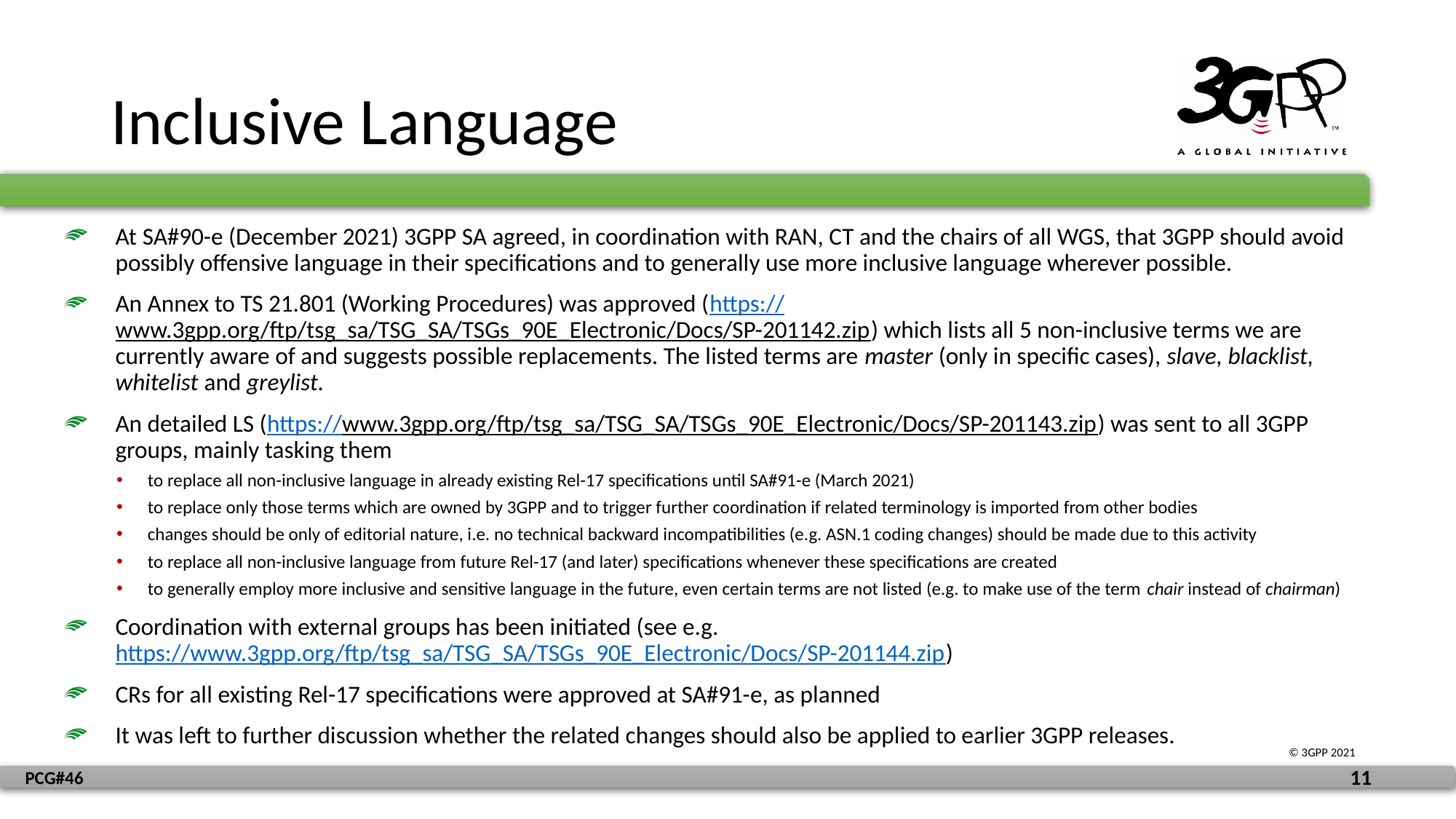

# Inclusive Language
At SA#90-e (December 2021) 3GPP SA agreed, in coordination with RAN, CT and the chairs of all WGS, that 3GPP should avoid possibly offensive language in their specifications and to generally use more inclusive language wherever possible.
An Annex to TS 21.801 (Working Procedures) was approved (https://www.3gpp.org/ftp/tsg_sa/TSG_SA/TSGs_90E_Electronic/Docs/SP-201142.zip) which lists all 5 non-inclusive terms we are currently aware of and suggests possible replacements. The listed terms are master (only in specific cases), slave, blacklist, whitelist and greylist.
An detailed LS (https://www.3gpp.org/ftp/tsg_sa/TSG_SA/TSGs_90E_Electronic/Docs/SP-201143.zip) was sent to all 3GPP groups, mainly tasking them
to replace all non-inclusive language in already existing Rel-17 specifications until SA#91-e (March 2021)
to replace only those terms which are owned by 3GPP and to trigger further coordination if related terminology is imported from other bodies
changes should be only of editorial nature, i.e. no technical backward incompatibilities (e.g. ASN.1 coding changes) should be made due to this activity
to replace all non-inclusive language from future Rel-17 (and later) specifications whenever these specifications are created
to generally employ more inclusive and sensitive language in the future, even certain terms are not listed (e.g. to make use of the term chair instead of chairman)
Coordination with external groups has been initiated (see e.g. https://www.3gpp.org/ftp/tsg_sa/TSG_SA/TSGs_90E_Electronic/Docs/SP-201144.zip)
CRs for all existing Rel-17 specifications were approved at SA#91-e, as planned
It was left to further discussion whether the related changes should also be applied to earlier 3GPP releases.